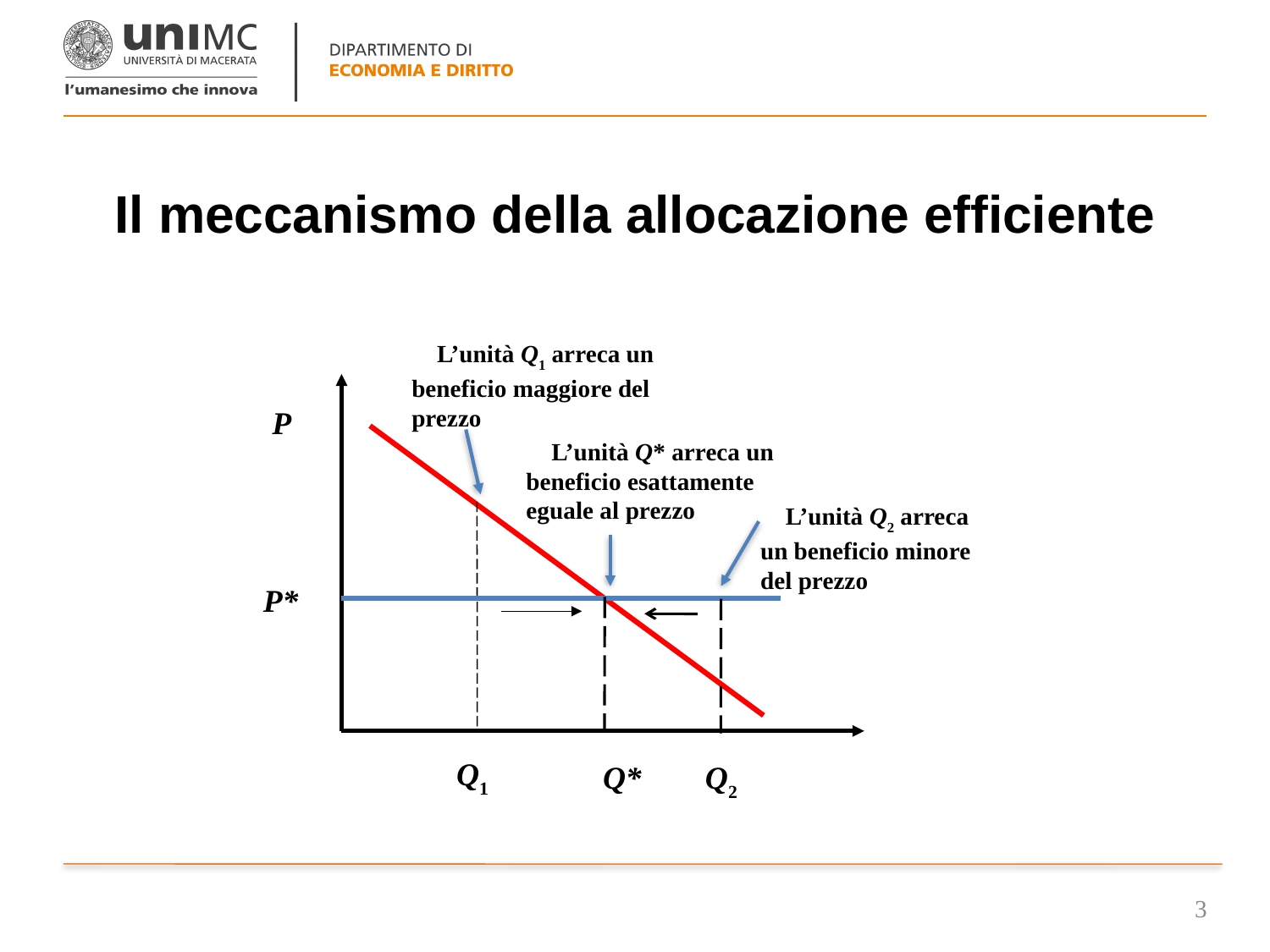

# Il meccanismo della allocazione efficiente
L’unità Q1 arreca un beneficio maggiore del prezzo
P
P*
Q1
L’unità Q* arreca un beneficio esattamente eguale al prezzo
Q*
L’unità Q2 arreca un beneficio minore del prezzo
Q2
3